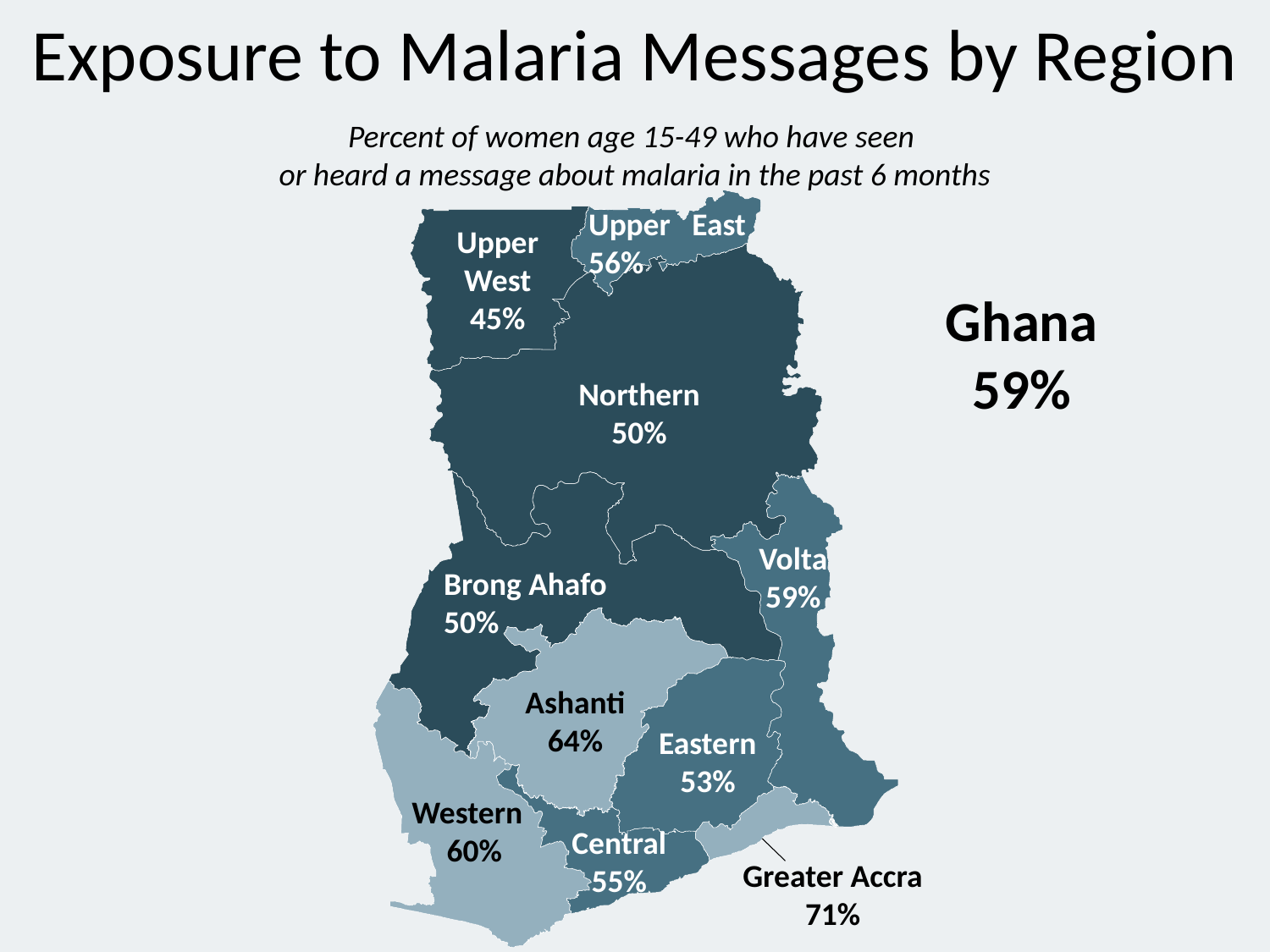

# Exposure to Malaria Messages by Region
Percent of women age 15-49 who have seen
or heard a message about malaria in the past 6 months

Upper   East
56%
Upper West
45%
Ghana
59%
Northern
50%
Volta
59%
Brong Ahafo
50%
Ashanti
64%
Eastern
53%
Western
  60%
Central
55%
Greater Accra
71%